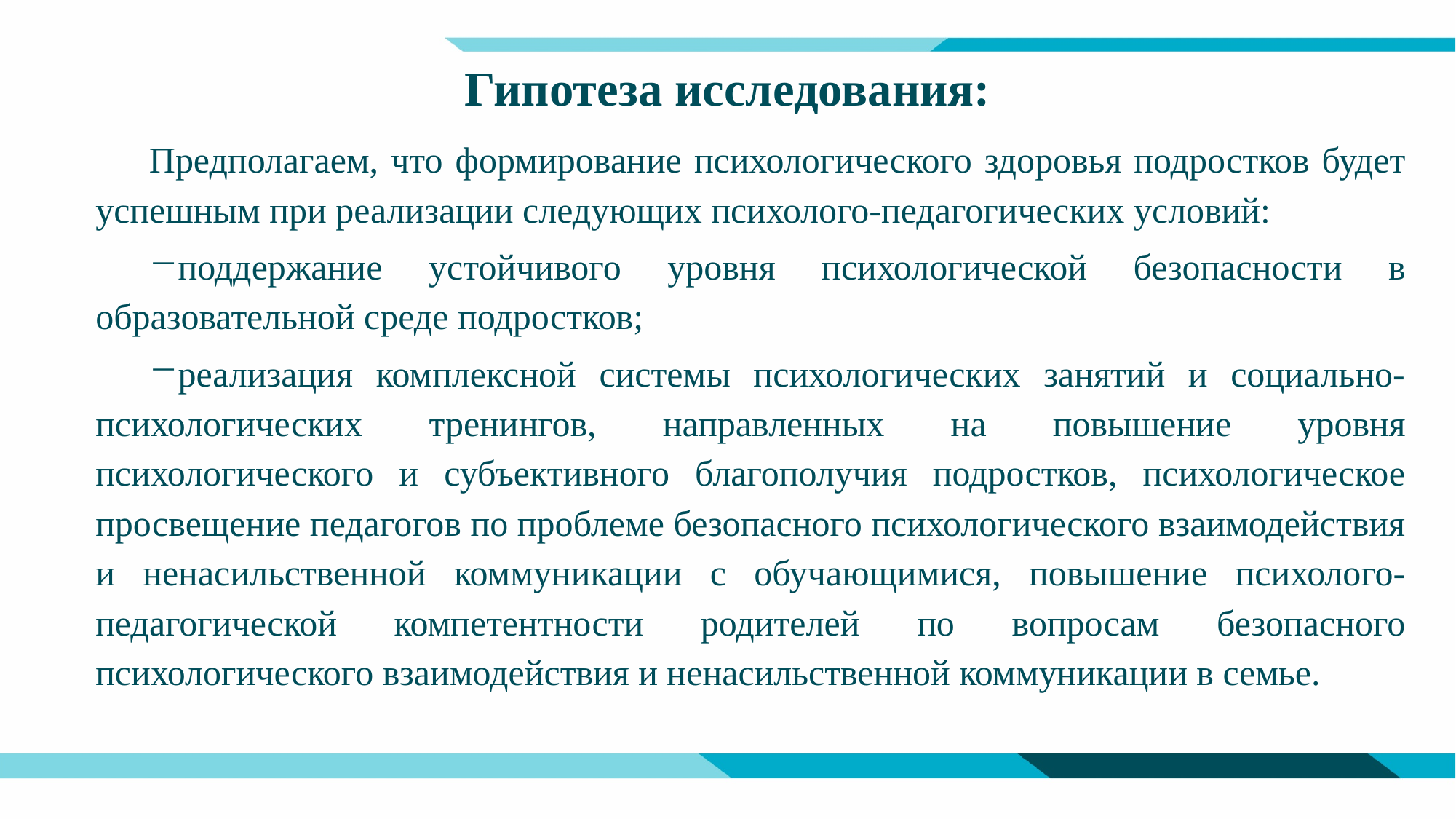

# Гипотеза исследования:
Предполагаем, что формирование психологического здоровья подростков будет успешным при реализации следующих психолого-педагогических условий:
поддержание устойчивого уровня психологической безопасности в образовательной среде подростков;
реализация комплексной системы психологических занятий и социально-психологических тренингов, направленных на повышение уровня психологического и субъективного благополучия подростков, психологическое просвещение педагогов по проблеме безопасного психологического взаимодействия и ненасильственной коммуникации с обучающимися, повышение психолого-педагогической компетентности родителей по вопросам безопасного психологического взаимодействия и ненасильственной коммуникации в семье.